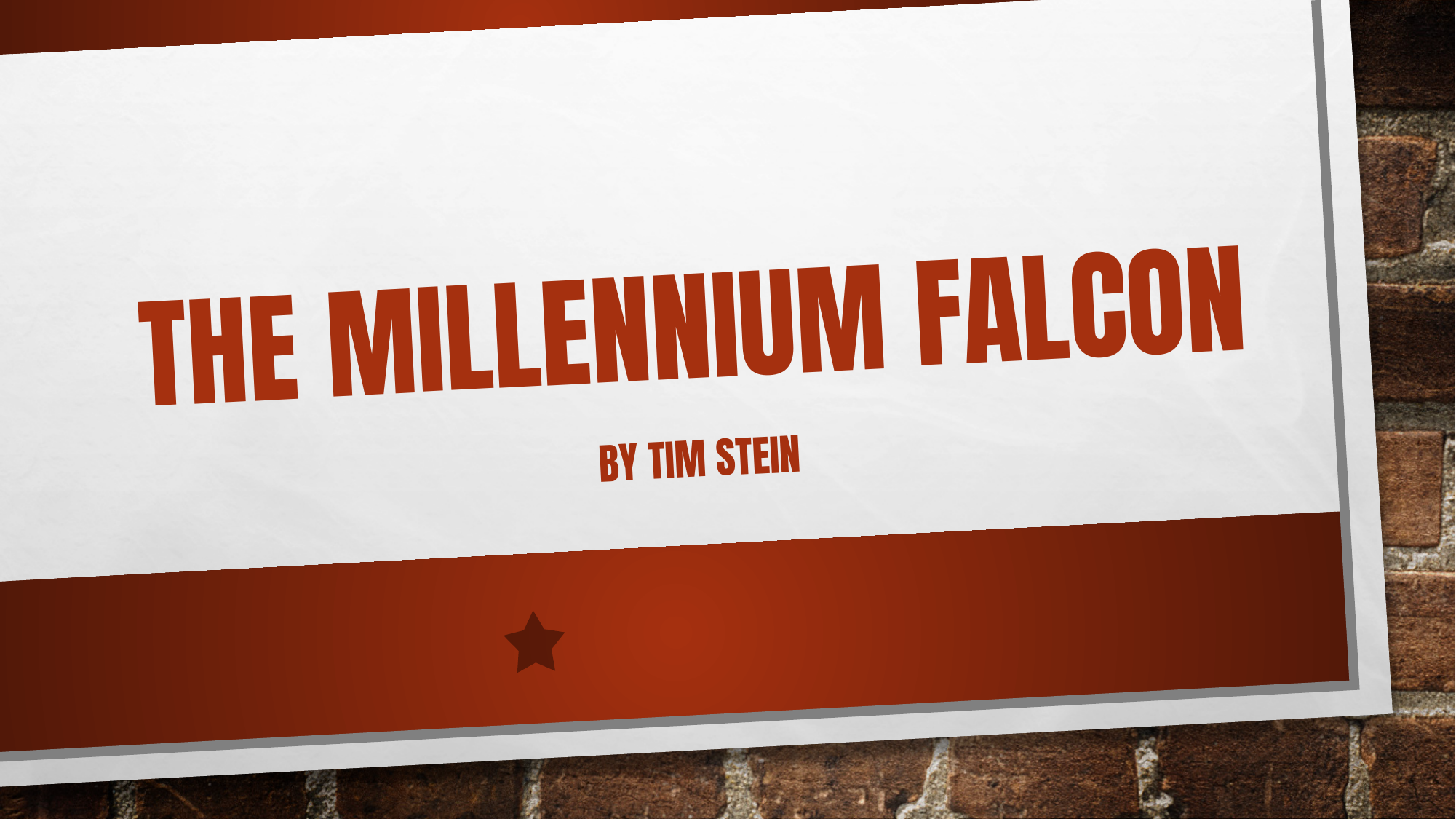

# The Millennium Falcon
By Tim Stein